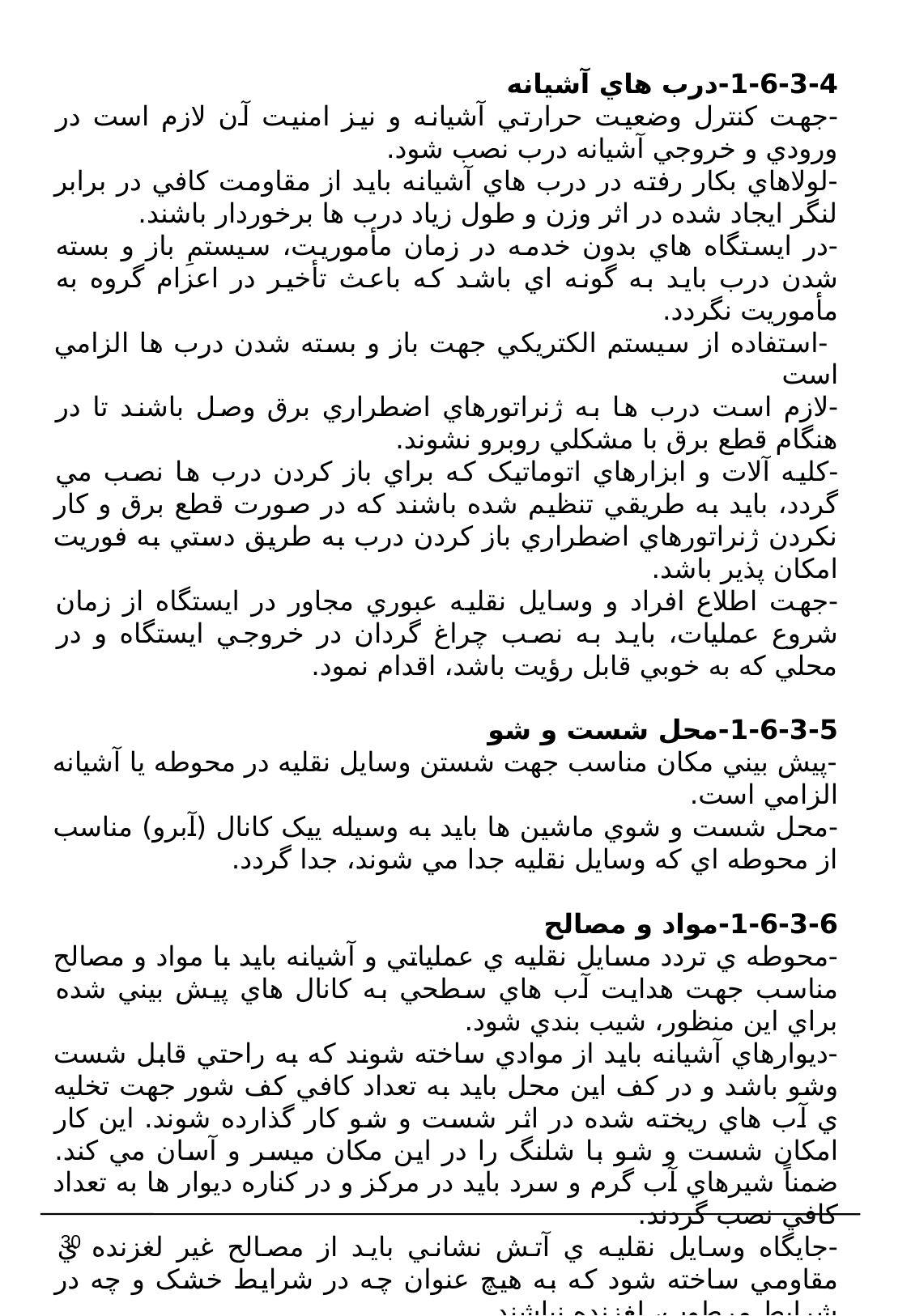

1-6-3-4-درب هاي آشيانه
-جهت کنترل وضعيت حرارتي آشيانه و نيز امنيت آن لازم است در ورودي و خروجي آشيانه درب نصب شود.
-لولاهاي بکار رفته در درب هاي آشيانه بايد از مقاومت کافي در برابر لنگر ايجاد شده در اثر وزن و طول زياد درب ها برخوردار باشند.
-در ايستگاه هاي بدون خدمه در زمان مأموريت، سيستمِ باز و بسته شدن درب بايد به گونه اي باشد که باعث تأخير در اعزام گروه به مأموريت نگردد.
 -استفاده از سيستم الکتريکي جهت باز و بسته شدن درب ها الزامي است
-لازم است درب ها به ژنراتورهاي اضطراري برق وصل باشند تا در هنگام قطع برق با مشکلي روبرو نشوند.
-کليه آلات و ابزارهاي اتوماتيک که براي باز کردن درب ها نصب مي گردد، بايد به طريقي تنظيم شده باشند که در صورت قطع برق و کار نکردن ژنراتورهاي اضطراري باز کردن درب به طريق دستي به فوريت امکان پذير باشد.
-جهت اطلاع افراد و وسايل نقليه عبوري مجاور در ايستگاه از زمان شروع عمليات، بايد به نصب چراغ گردان در خروجي ايستگاه و در محلي که به خوبي قابل رؤيت باشد، اقدام نمود.

1-6-3-5-محل شست و شو
-پيش بيني مکان مناسب جهت شستن وسايل نقليه در محوطه يا آشيانه الزامي است.
-محل شست و شوي ماشين ها بايد به وسيله ييک کانال (آبرو) مناسب از محوطه اي که وسايل نقليه جدا مي شوند، جدا گردد.

1-6-3-6-مواد و مصالح
-محوطه ي تردد مسايل نقليه ي عملياتي و آشيانه بايد با مواد و مصالح مناسب جهت هدايت آب هاي سطحي به کانال هاي پيش بيني شده براي اين منظور، شيب بندي شود.
-ديوارهاي آشيانه بايد از موادي ساخته شوند که به راحتي قابل شست وشو باشد و در کف اين محل بايد به تعداد کافي کف شور جهت تخليه ي آب هاي ريخته شده در اثر شست و شو کار گذارده شوند. اين کار امکان شست و شو با شلنگ را در اين مکان ميسر و آسان مي کند. ضمناً شيرهاي آب گرم و سرد بايد در مرکز و در کناره ديوار ها به تعداد کافي نصب گردند.
-جايگاه وسايل نقليه ي آتش نشاني بايد از مصالح غير لغزنده ي مقاومي ساخته شود که به هيچ عنوان چه در شرايط خشک و چه در شرايط مرطوب، لغزنده نباشند.
-کف اين محوطه بايد مقاومت فشاري لازم جهت تردد سنگين ترين وسايل نقليه عملياتي را داشته باشد.
30